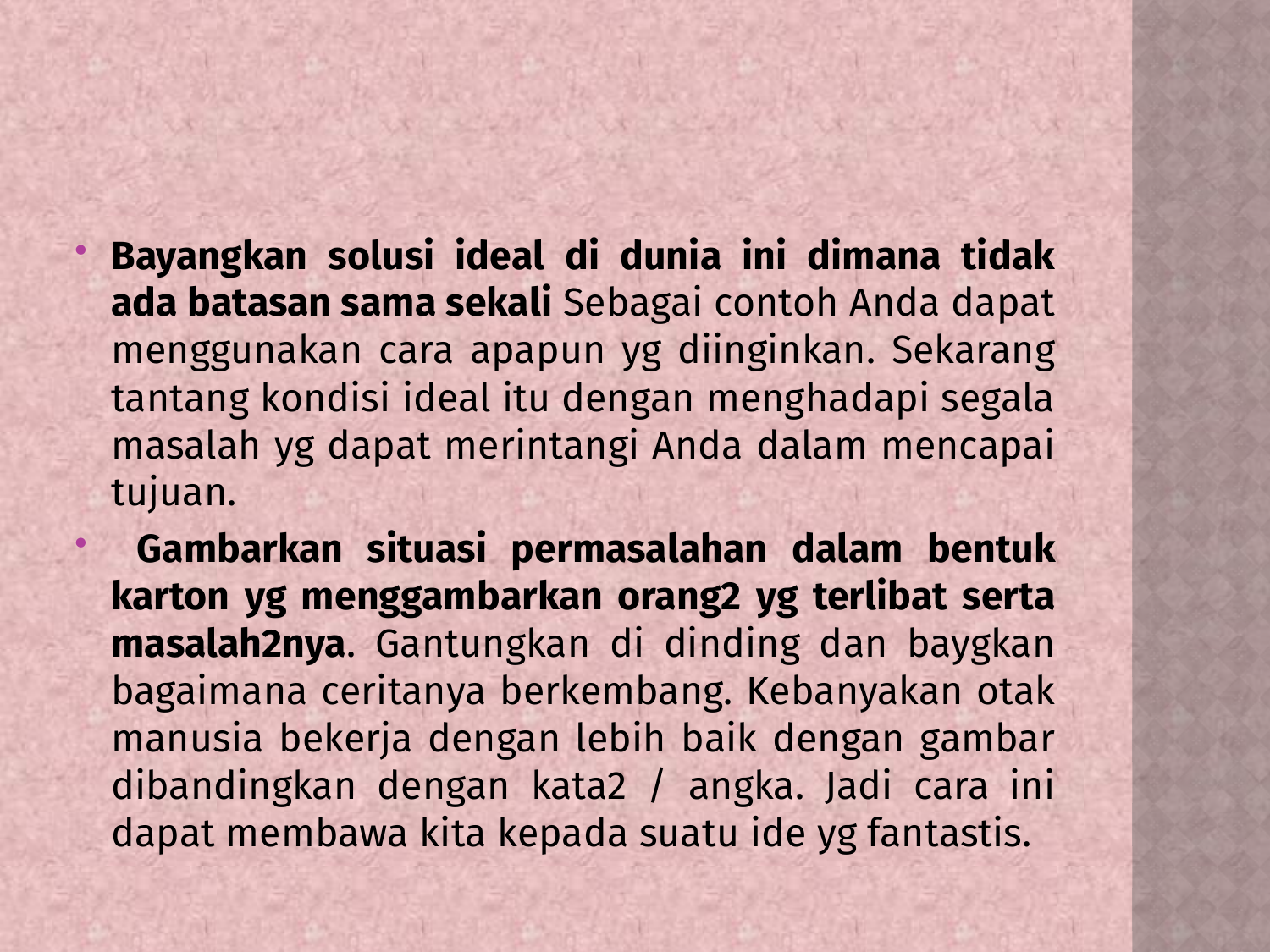

#
Bayangkan solusi ideal di dunia ini dimana tidak ada batasan sama sekali Sebagai contoh Anda dapat menggunakan cara apapun yg diinginkan. Sekarang tantang kondisi ideal itu dengan menghadapi segala masalah yg dapat merintangi Anda dalam mencapai tujuan.
 Gambarkan situasi permasalahan dalam bentuk karton yg menggambarkan orang2 yg terlibat serta masalah2nya. Gantungkan di dinding dan baygkan bagaimana ceritanya berkembang. Kebanyakan otak manusia bekerja dengan lebih baik dengan gambar dibandingkan dengan kata2 / angka. Jadi cara ini dapat membawa kita kepada suatu ide yg fantastis.